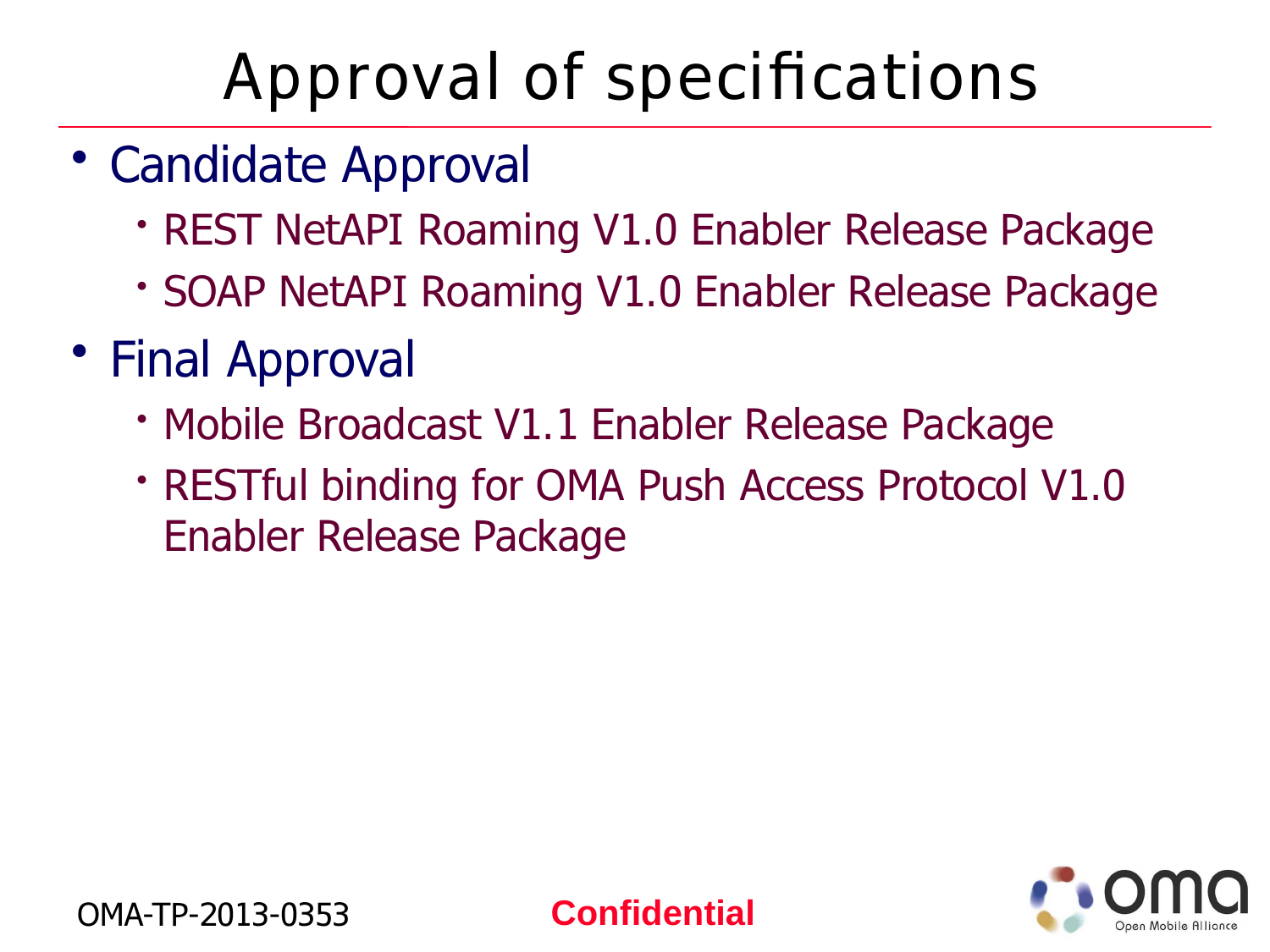

# Approval of specifications
Candidate Approval
REST NetAPI Roaming V1.0 Enabler Release Package
SOAP NetAPI Roaming V1.0 Enabler Release Package
Final Approval
Mobile Broadcast V1.1 Enabler Release Package
RESTful binding for OMA Push Access Protocol V1.0 Enabler Release Package